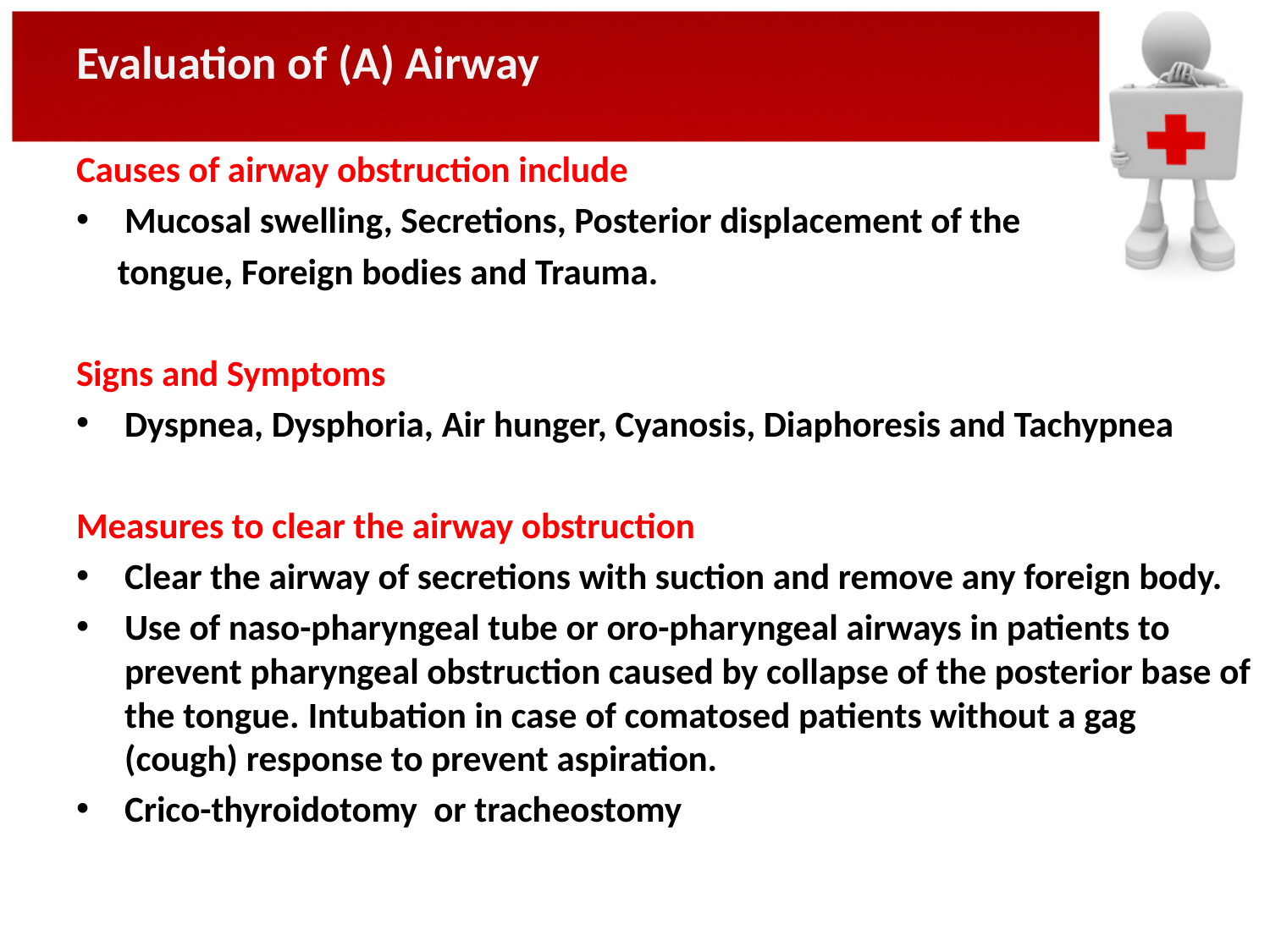

Evaluation of (A) Airway

Causes of airway obstruction include
Mucosal swelling, Secretions, Posterior displacement of the
     tongue, Foreign bodies and Trauma.

Signs and Symptoms
Dyspnea, Dysphoria, Air hunger, Cyanosis, Diaphoresis and Tachypnea

Measures to clear the airway obstruction
Clear the airway of secretions with suction and remove any foreign body.
Use of naso-pharyngeal tube or oro-pharyngeal airways in patients to prevent pharyngeal obstruction caused by collapse of the posterior base of the tongue. Intubation in case of comatosed patients without a gag (cough) response to prevent aspiration.
Crico-thyroidotomy  or tracheostomy